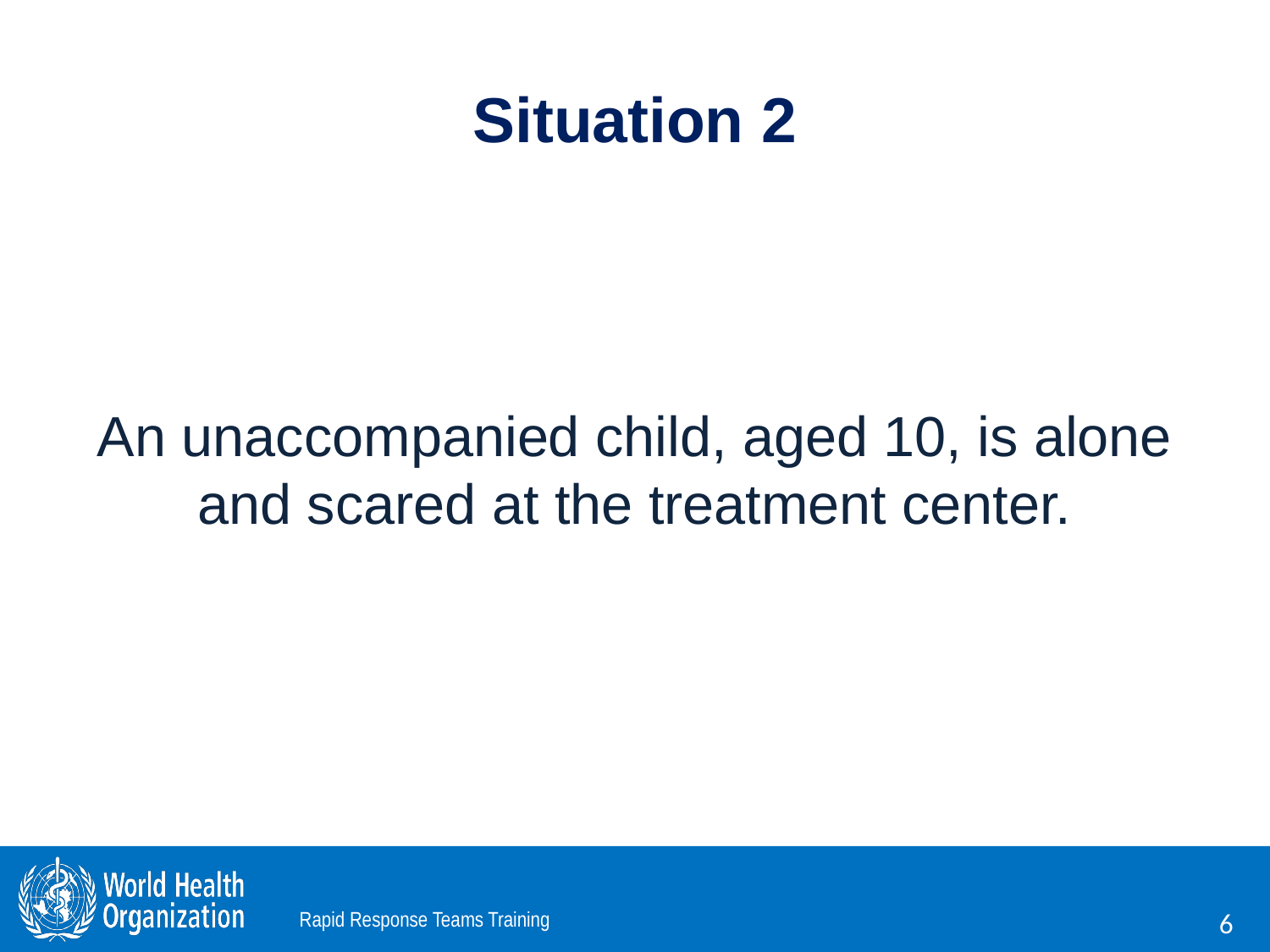

# Situation 2
An unaccompanied child, aged 10, is alone and scared at the treatment center.